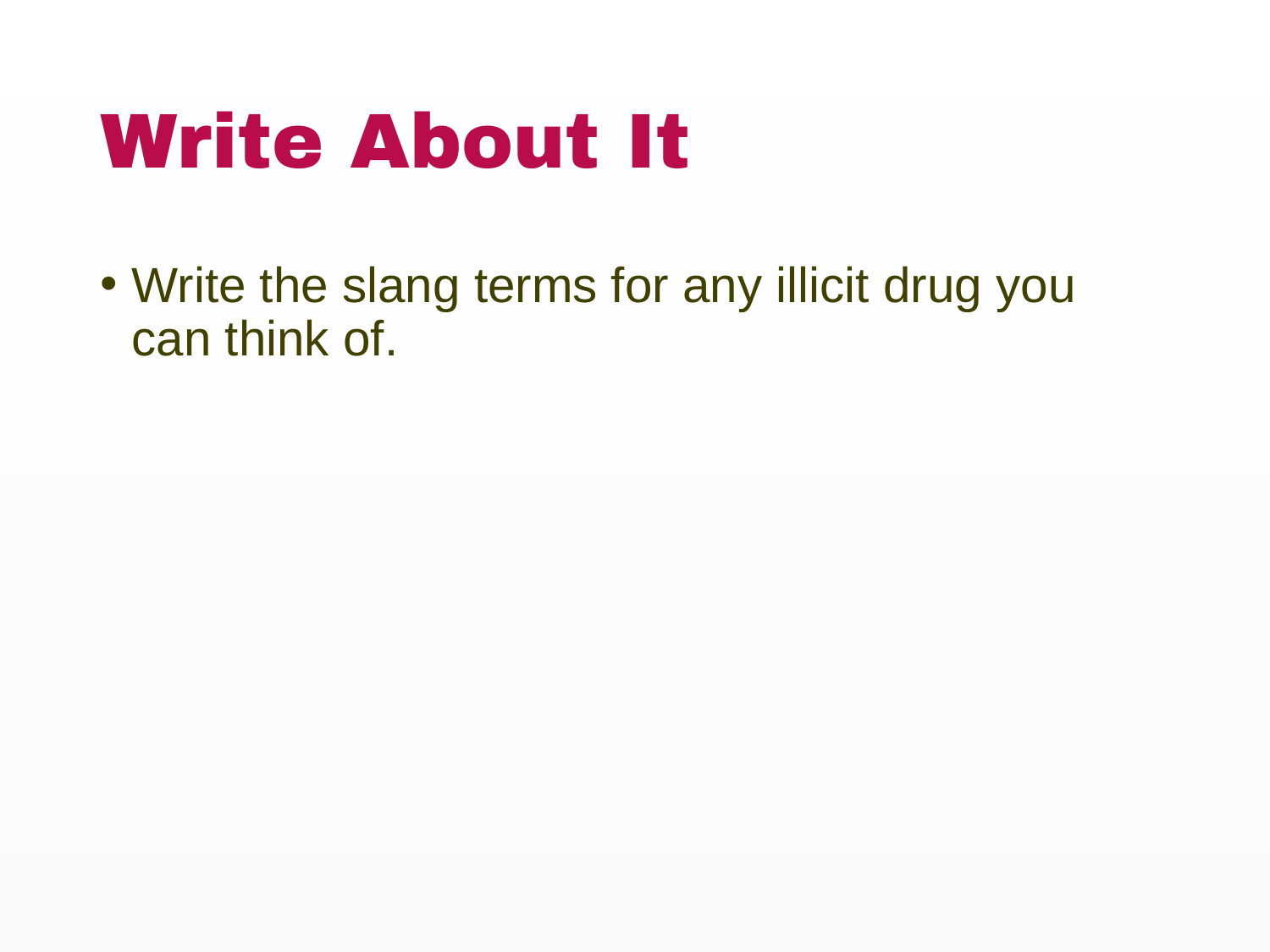

# Write About It
Write the slang terms for any illicit drug you can think of.